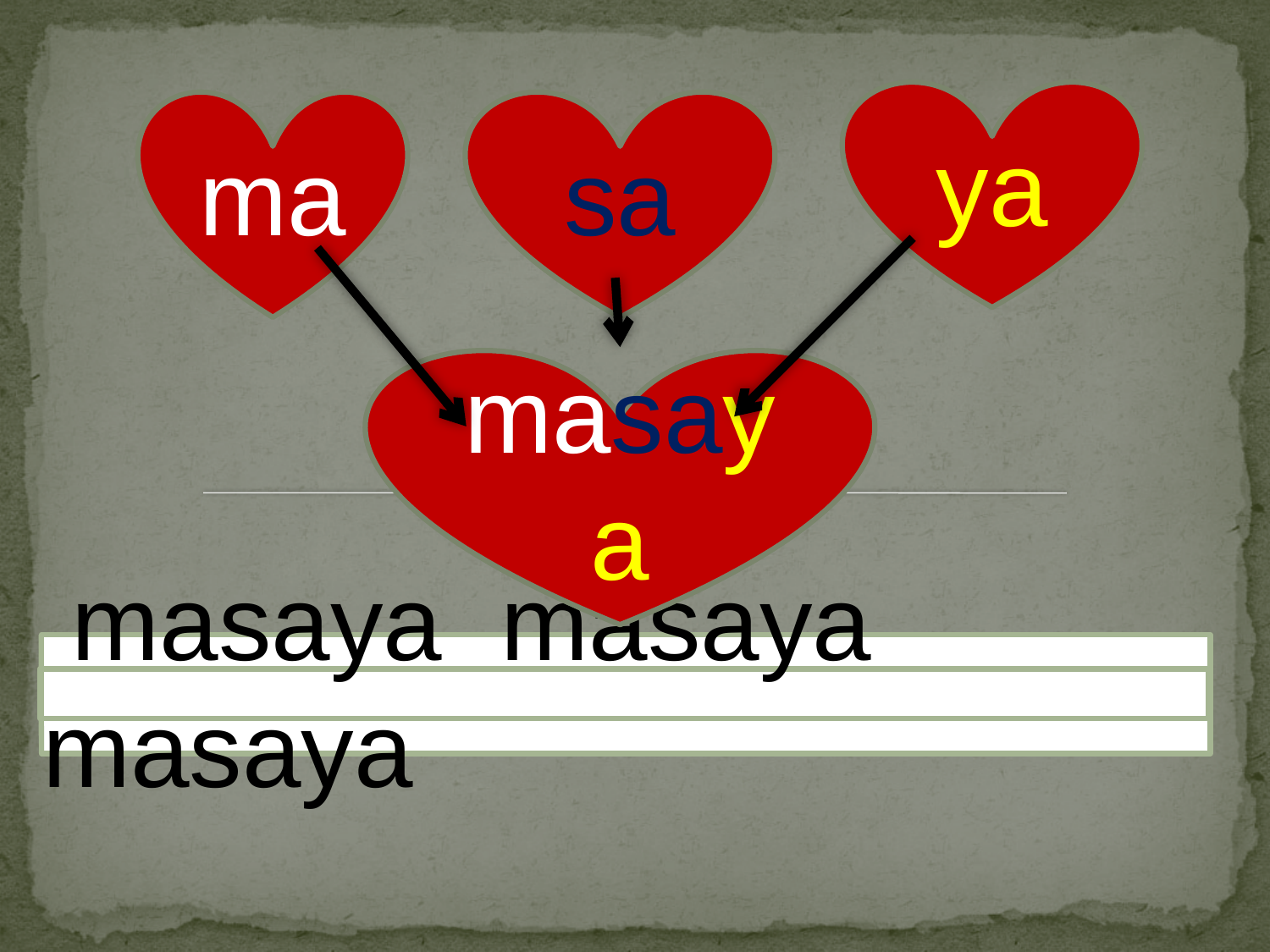

ya
ma
sa

masaya

 masaya  masaya  masaya